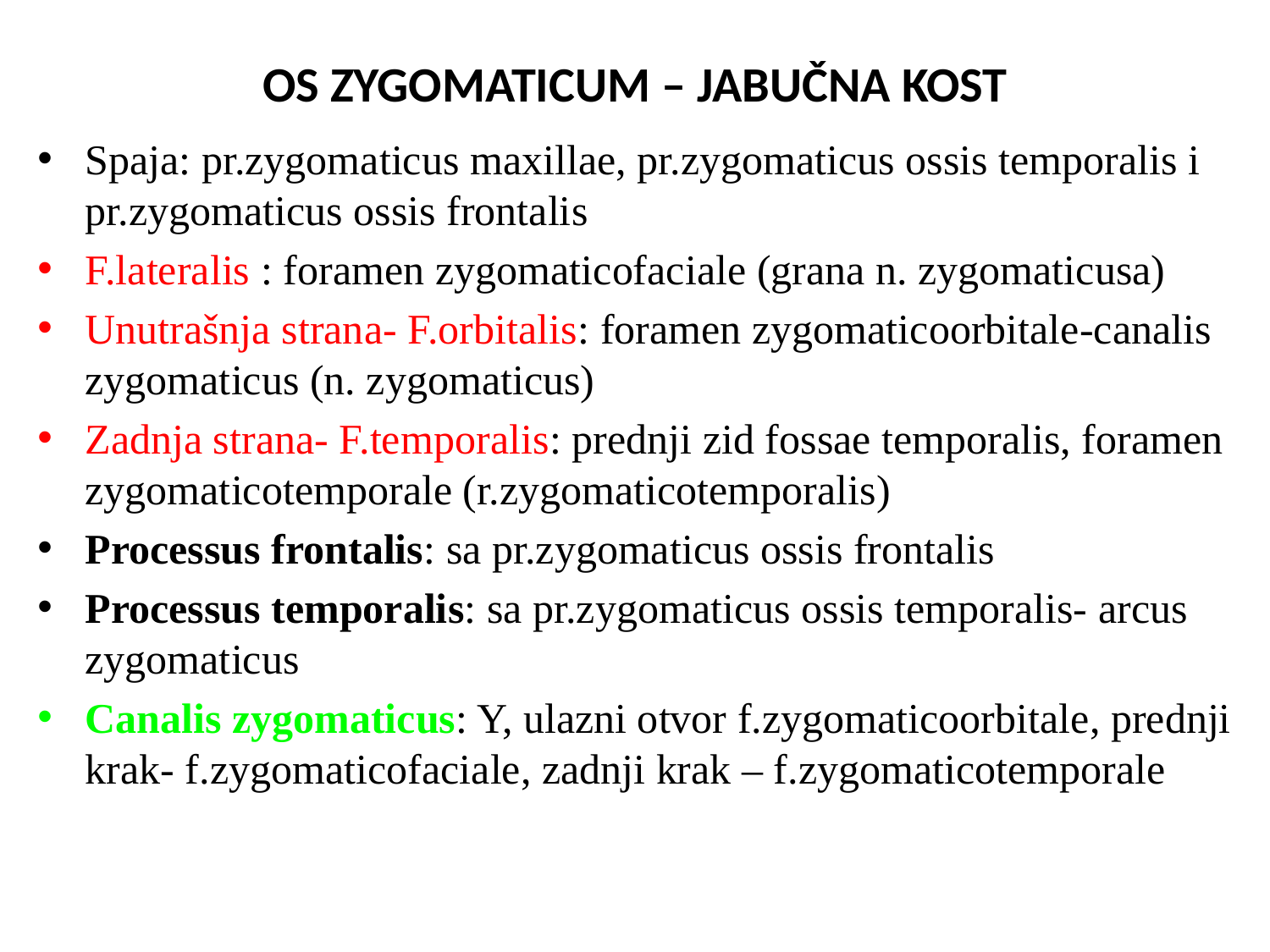

# OS ZYGOMATICUM – JABUČNA KOST
Spaja: pr.zygomaticus maxillae, pr.zygomaticus ossis temporalis i pr.zygomaticus ossis frontalis
F.lateralis : foramen zygomaticofaciale (grana n. zygomaticusa)
Unutrašnja strana- F.orbitalis: foramen zygomaticoorbitale-canalis zygomaticus (n. zygomaticus)
Zadnja strana- F.temporalis: prednji zid fossae temporalis, foramen zygomaticotemporale (r.zygomaticotemporalis)
Processus frontalis: sa pr.zygomaticus ossis frontalis
Processus temporalis: sa pr.zygomaticus ossis temporalis- arcus zygomaticus
Canalis zygomaticus: Y, ulazni otvor f.zygomaticoorbitale, prednji krak- f.zygomaticofaciale, zadnji krak – f.zygomaticotemporale